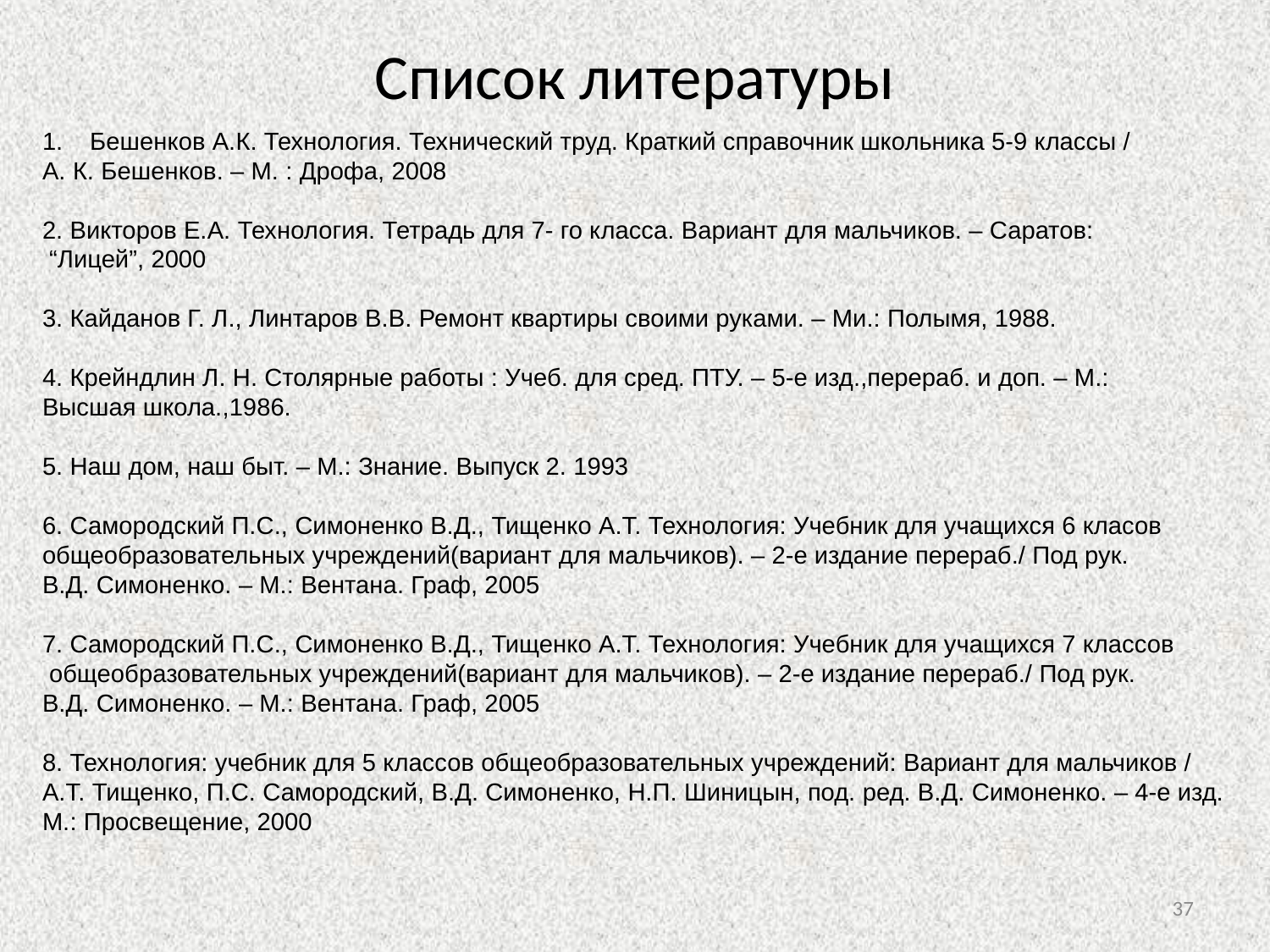

# Список литературы
Бешенков А.К. Технология. Технический труд. Краткий справочник школьника 5-9 классы /
А. К. Бешенков. – М. : Дрофа, 2008

2. Викторов Е.А. Технология. Тетрадь для 7- го класса. Вариант для мальчиков. – Саратов:
 “Лицей”, 2000

3. Кайданов Г. Л., Линтаров В.В. Ремонт квартиры своими руками. – Ми.: Полымя, 1988.

4. Крейндлин Л. Н. Столярные работы : Учеб. для сред. ПТУ. – 5-е изд.,перераб. и доп. – М.:
Высшая школа.,1986.

5. Наш дом, наш быт. – М.: Знание. Выпуск 2. 1993

6. Самородский П.С., Симоненко В.Д., Тищенко А.Т. Технология: Учебник для учащихся 6 класов
общеобразовательных учреждений(вариант для мальчиков). – 2-е издание перераб./ Под рук.
В.Д. Симоненко. – М.: Вентана. Граф, 2005

7. Самородский П.С., Симоненко В.Д., Тищенко А.Т. Технология: Учебник для учащихся 7 классов
 общеобразовательных учреждений(вариант для мальчиков). – 2-е издание перераб./ Под рук.
В.Д. Симоненко. – М.: Вентана. Граф, 2005

8. Технология: учебник для 5 классов общеобразовательных учреждений: Вариант для мальчиков /
А.Т. Тищенко, П.С. Самородский, В.Д. Симоненко, Н.П. Шиницын, под. ред. В.Д. Симоненко. – 4-е изд.
М.: Просвещение, 2000
37